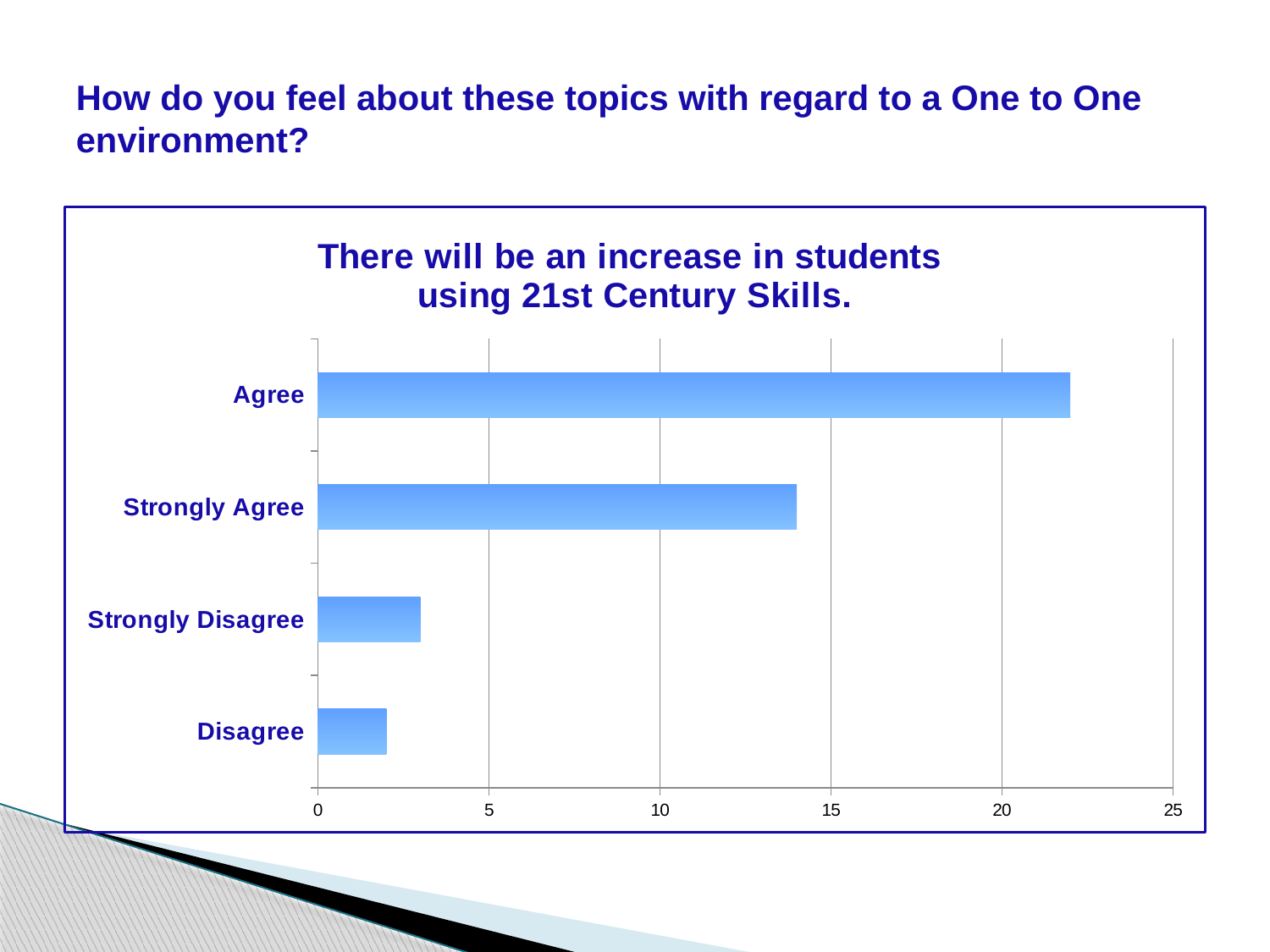

# How do you feel about these topics with regard to a One to One environment?

### Chart: There will be an increase in students
using 21st Century Skills.

| Category | Total |
|---|---|
| Disagree | 2.0 |
| Strongly Disagree | 3.0 |
| Strongly Agree | 14.0 |
| Agree | 22.0 |